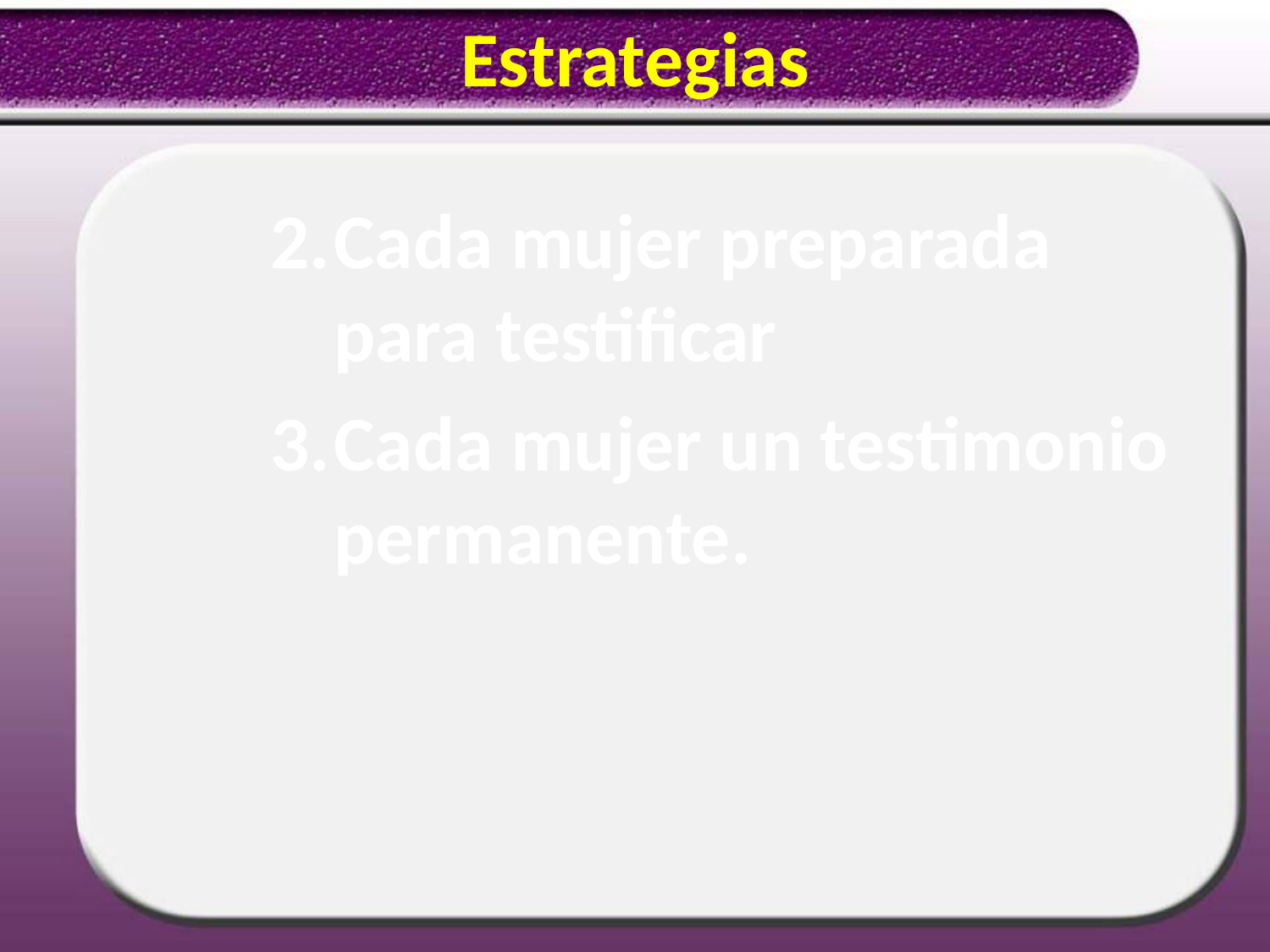

# Estrategias
Cada mujer preparada para testificar
Cada mujer un testimonio permanente.